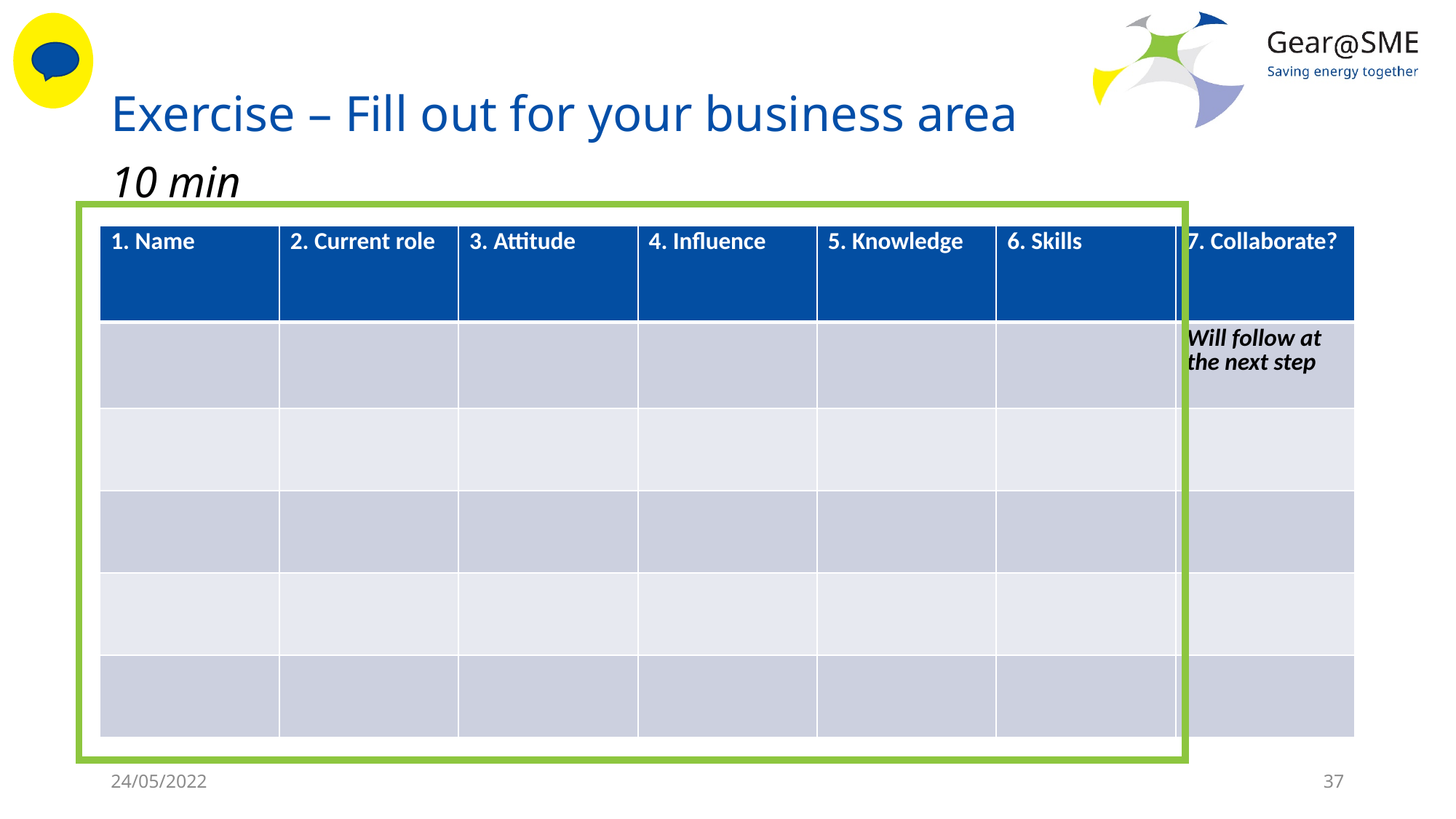

# Exercise – Fill out for your business area
10 min

| 1. Name | 2. Current role | 3. Attitude | 4. Influence | 5. Knowledge | 6. Skills | 7. Collaborate? |
| --- | --- | --- | --- | --- | --- | --- |
|  |  |  |  |  |  | Will follow at the next step |
|  |  |  |  |  |  |  |
|  |  |  |  |  |  |  |
|  |  |  |  |  |  |  |
|  |  |  |  |  |  |  |

24/05/2022
37